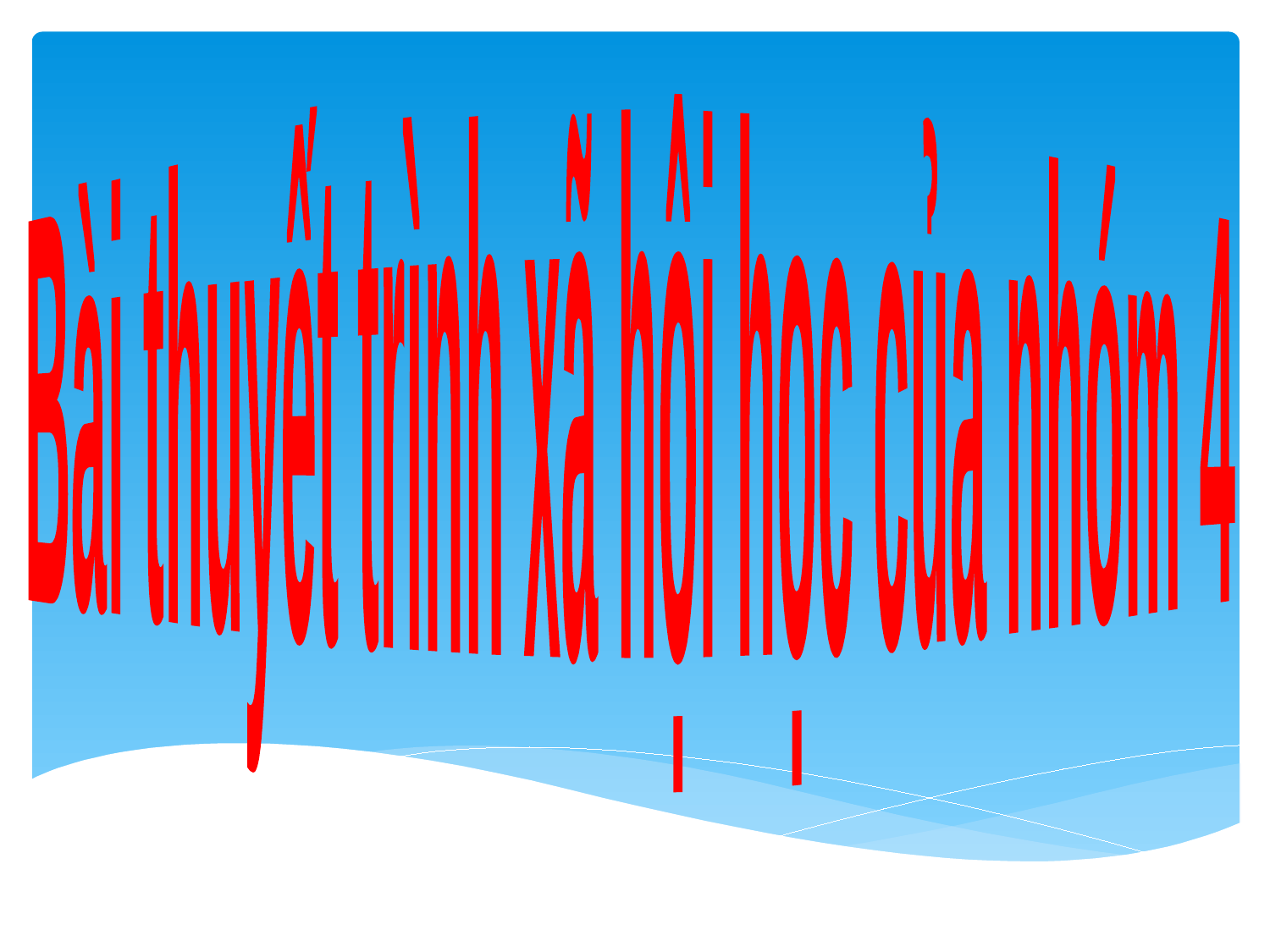

Bài thuyết trình xã hội học của nhóm 4